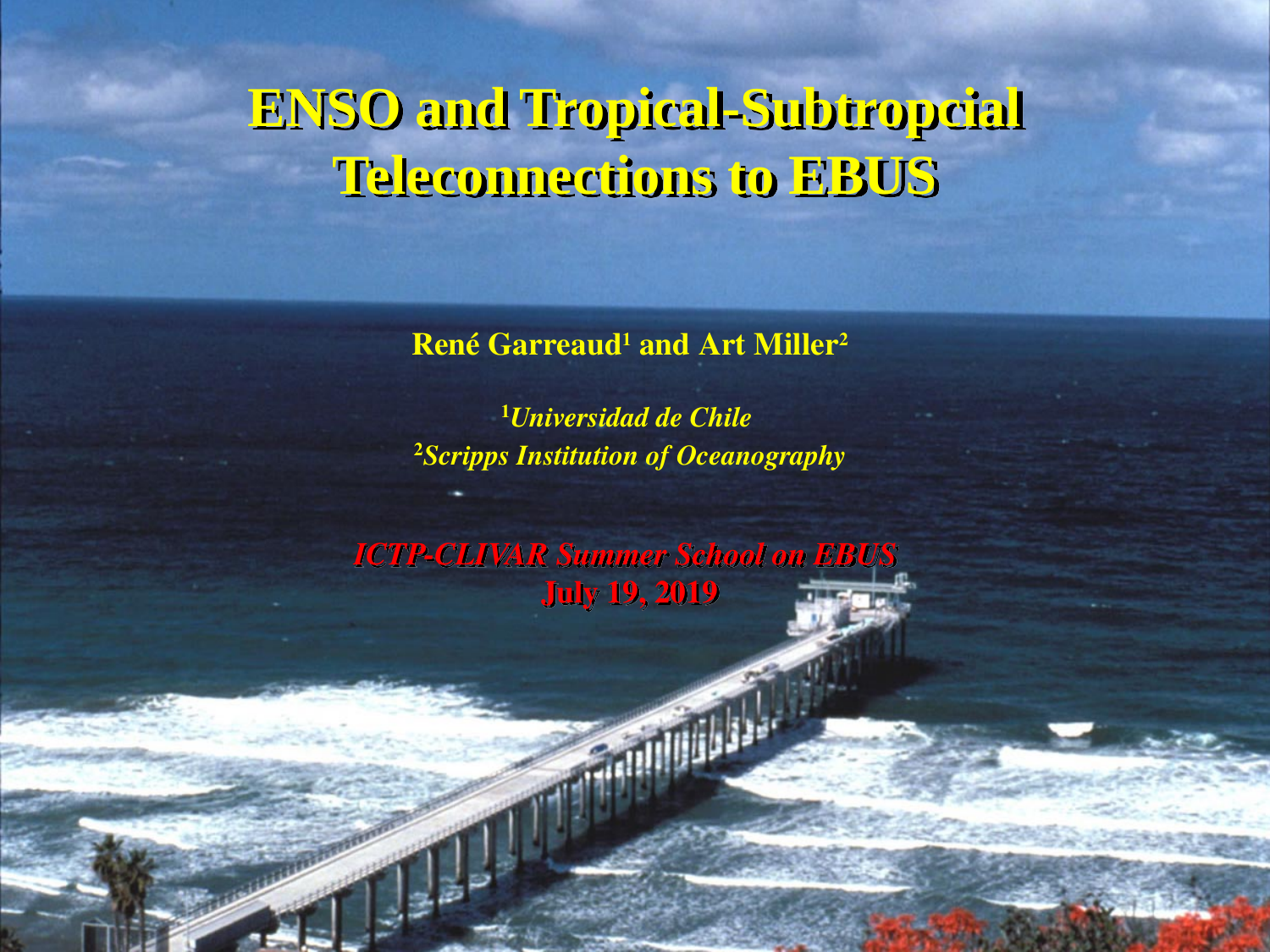

ENSO and Tropical-Subtropcial
Teleconnections to EBUS
René Garreaud1 and Art Miller2

1Universidad de Chile
2Scripps Institution of Oceanography

ICTP-CLIVAR Summer School on EBUS
July 19, 2019